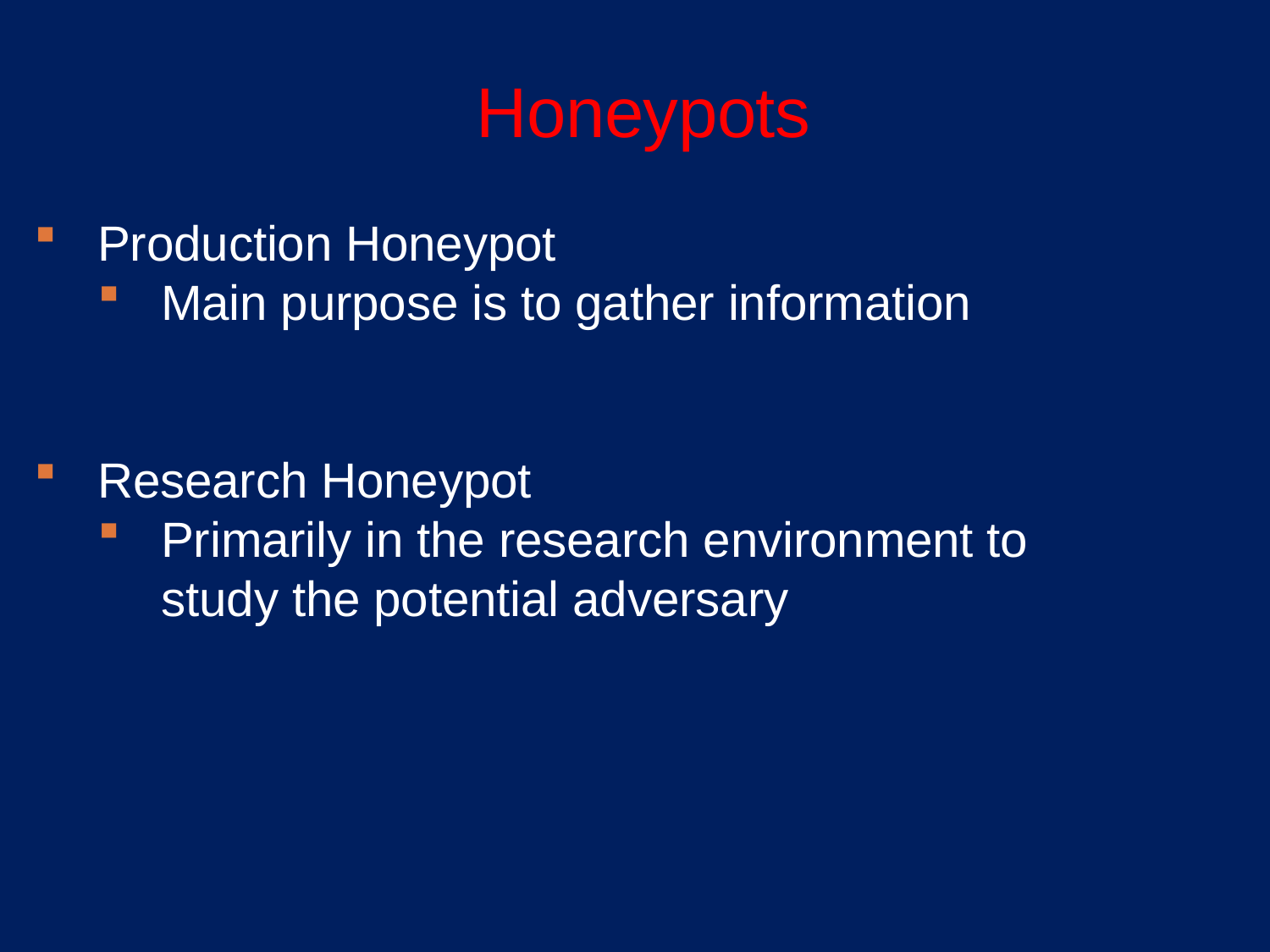

# Honeypots
Production Honeypot
Main purpose is to gather information

Research Honeypot
Primarily in the research environment to study the potential adversary